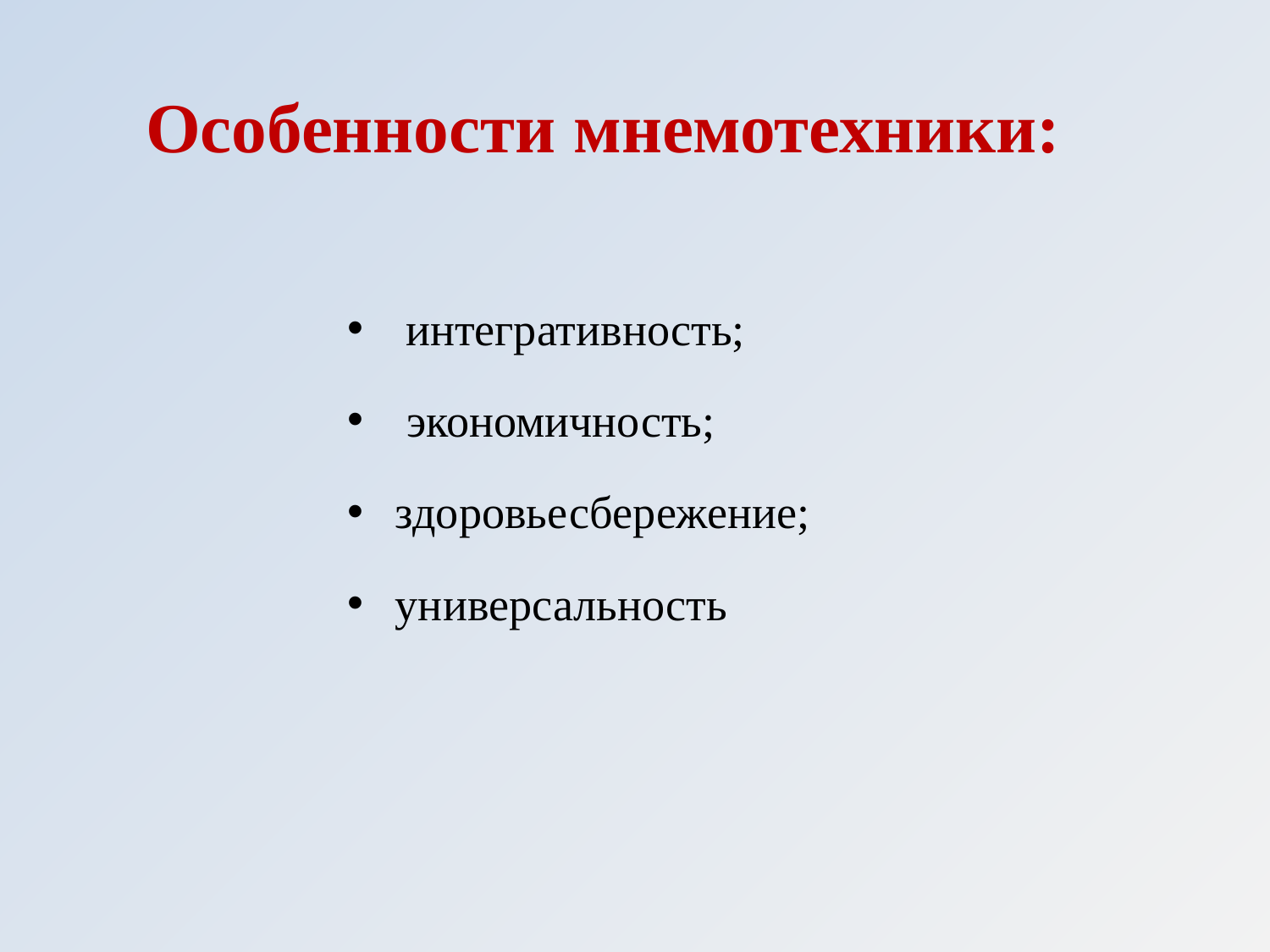

#
Особенности мнемотехники:
 интегративность;
 экономичность;
здоровьесбережение;
универсальность